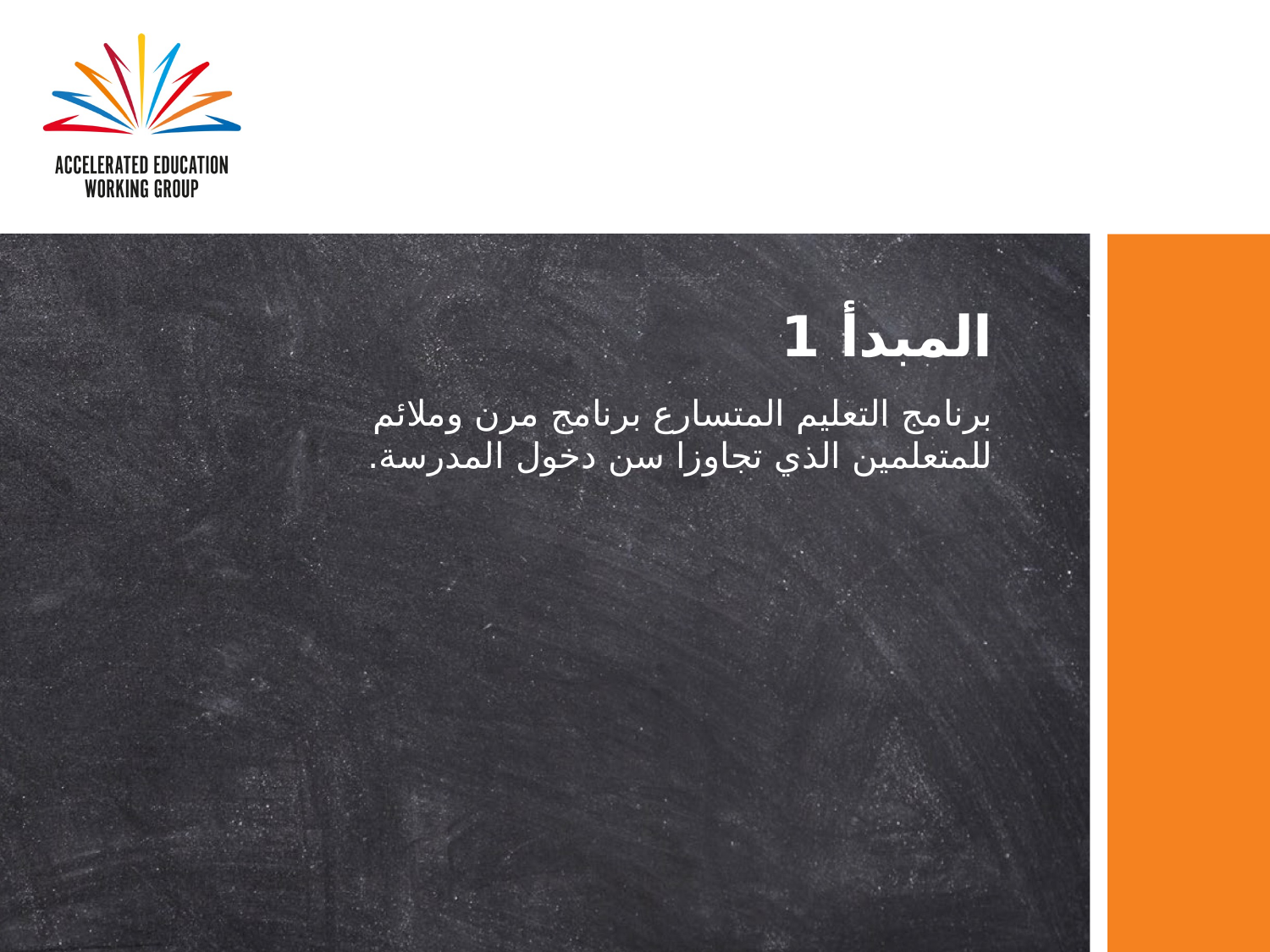

المبدأ 1
برنامج التعليم المتسارع برنامج مرن وملائم للمتعلمين الذي تجاوزا سن دخول المدرسة.